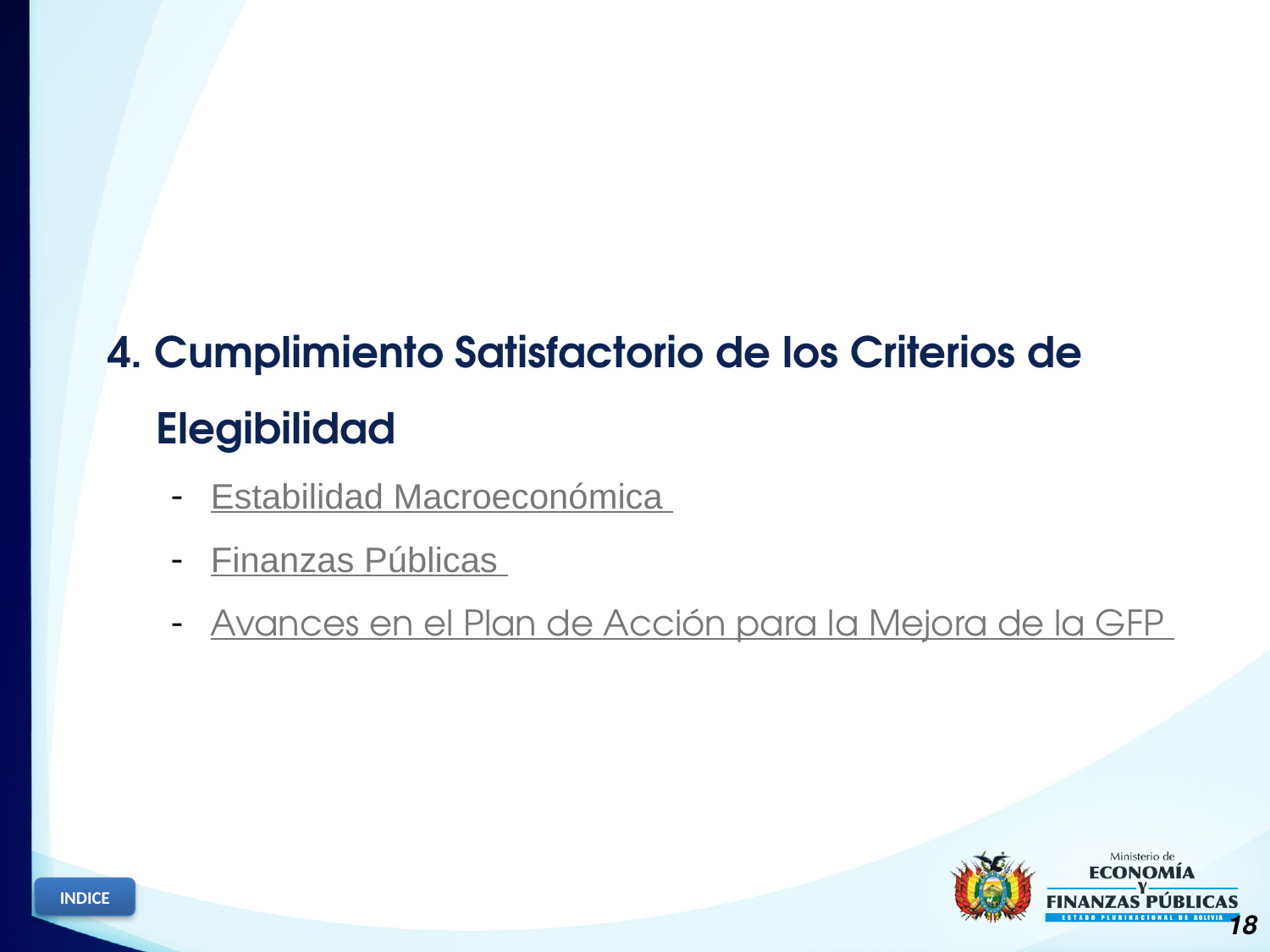

4. Cumplimiento Satisfactorio de los Criterios de Elegibilidad
Estabilidad Macroeconómica
Finanzas Públicas
Avances en el Plan de Acción para la Mejora de la GFP
INDICE
18